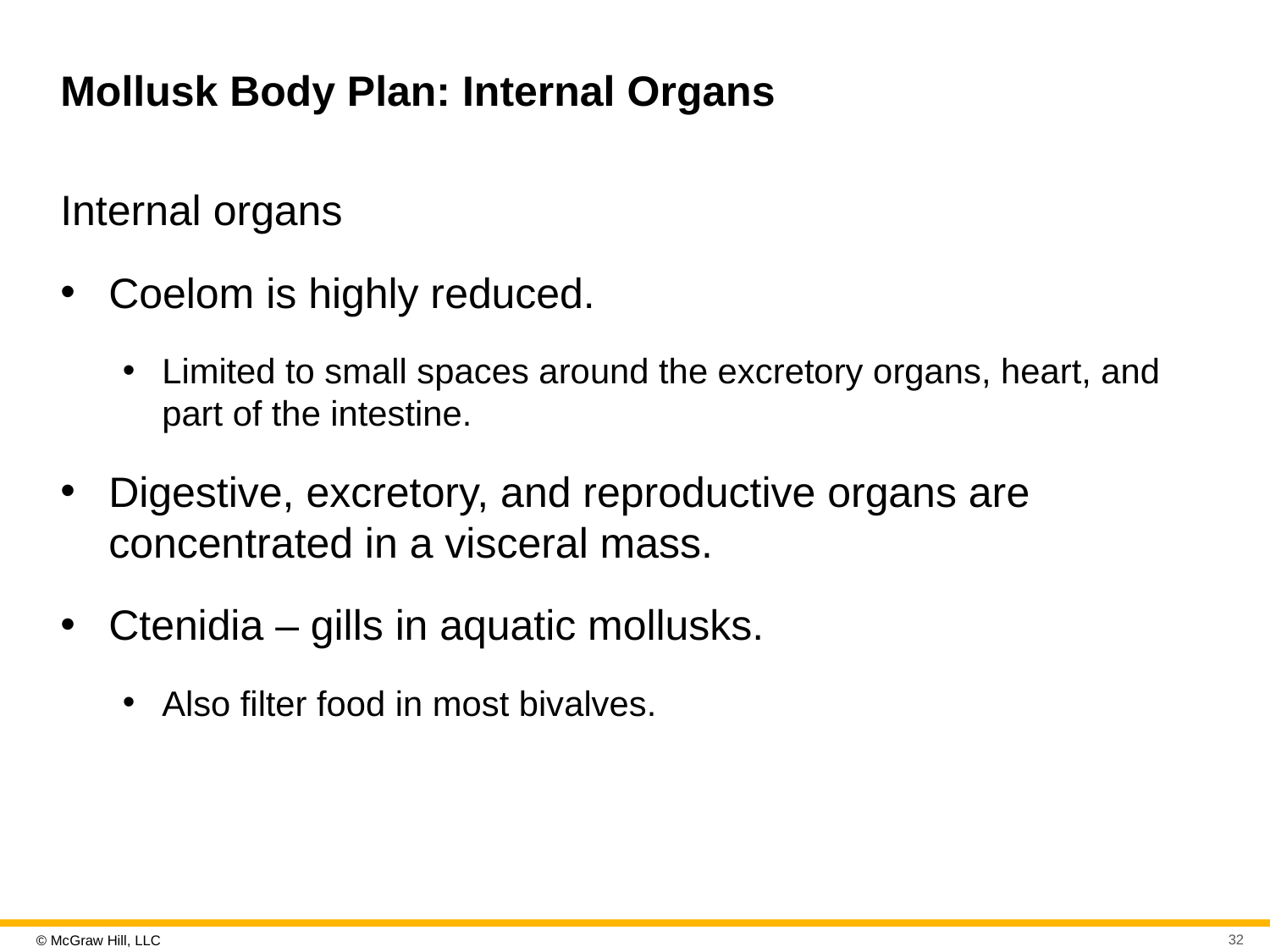

# Mollusk Body Plan: Internal Organs
Internal organs
Coelom is highly reduced.
Limited to small spaces around the excretory organs, heart, and part of the intestine.
Digestive, excretory, and reproductive organs are concentrated in a visceral mass.
Ctenidia – gills in aquatic mollusks.
Also filter food in most bivalves.
32